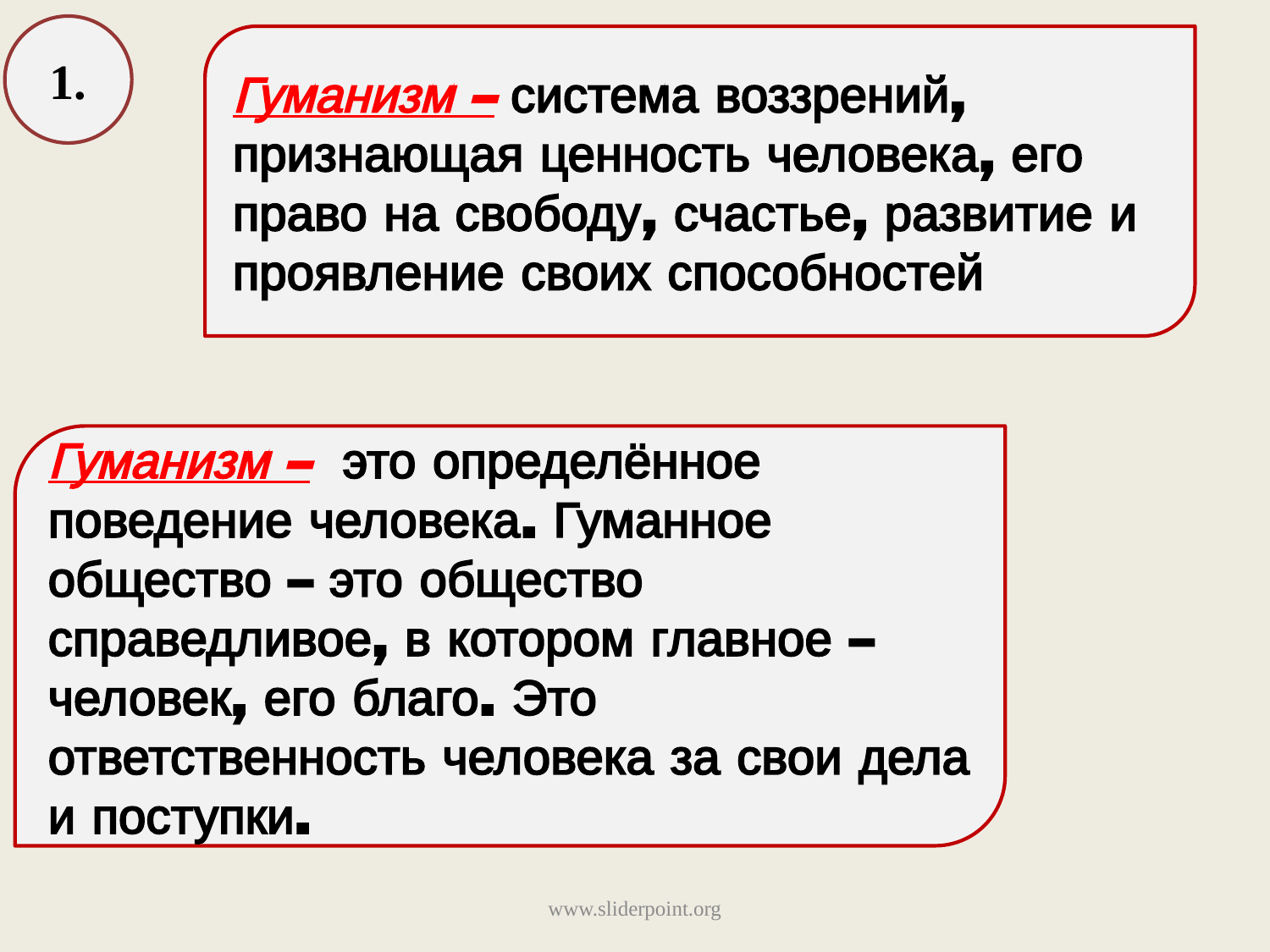

1.
Гуманизм – система воззрений, признающая ценность человека, его право на свободу, счастье, развитие и проявление своих способностей
Гуманизм –  это определённое поведение человека. Гуманное общество – это общество справедливое, в котором главное – человек, его благо. Это ответственность человека за свои дела и поступки.
www.sliderpoint.org